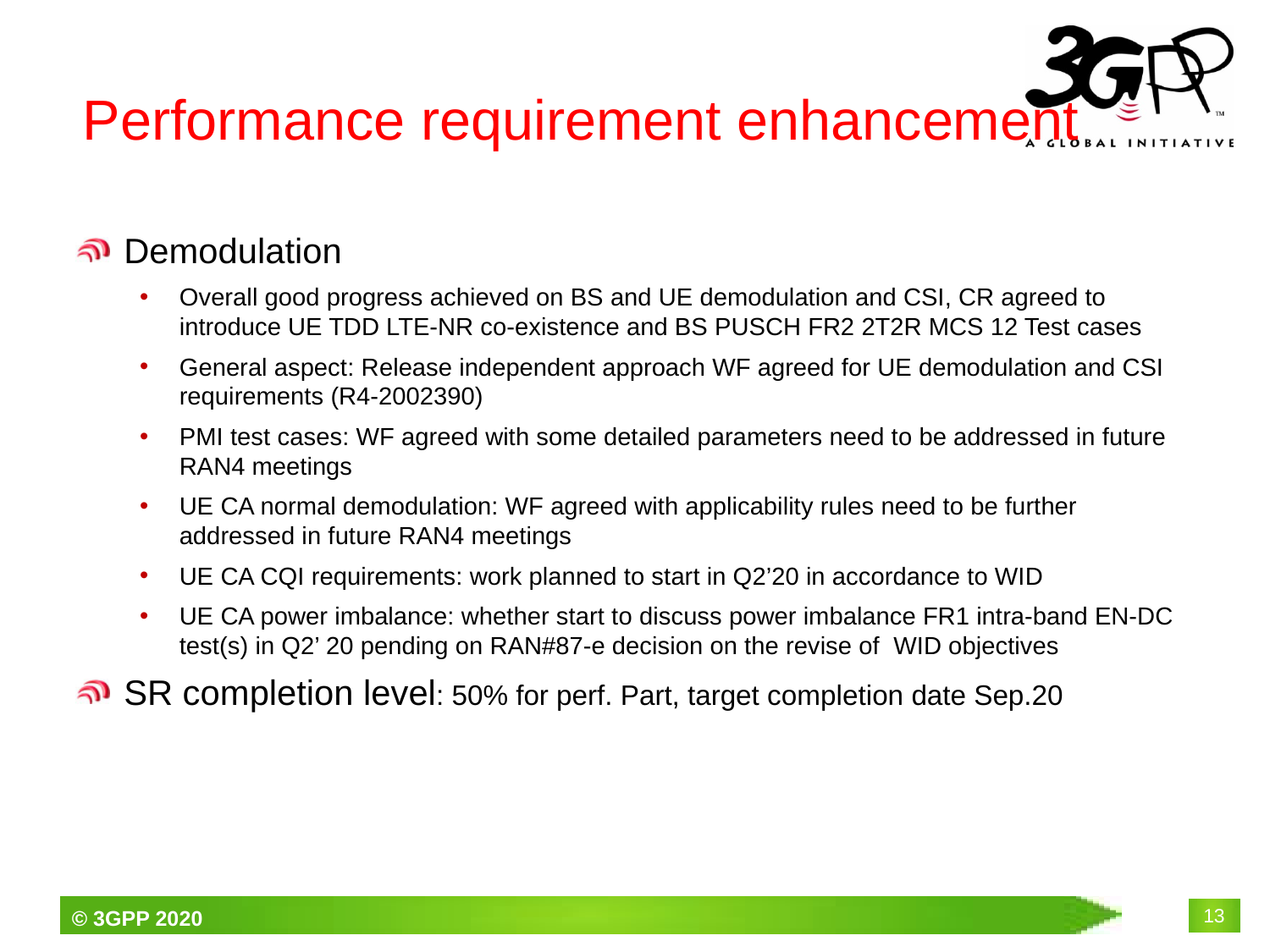

# Performance requirement enhancement
Demodulation
Overall good progress achieved on BS and UE demodulation and CSI, CR agreed to introduce UE TDD LTE-NR co-existence and BS PUSCH FR2 2T2R MCS 12 Test cases
General aspect: Release independent approach WF agreed for UE demodulation and CSI requirements (R4-2002390)
PMI test cases: WF agreed with some detailed parameters need to be addressed in future RAN4 meetings
UE CA normal demodulation: WF agreed with applicability rules need to be further addressed in future RAN4 meetings
UE CA CQI requirements: work planned to start in Q2’20 in accordance to WID
UE CA power imbalance: whether start to discuss power imbalance FR1 intra-band EN-DC test(s) in Q2’ 20 pending on RAN#87-e decision on the revise of  WID objectives
SR completion level: 50% for perf. Part, target completion date Sep.20